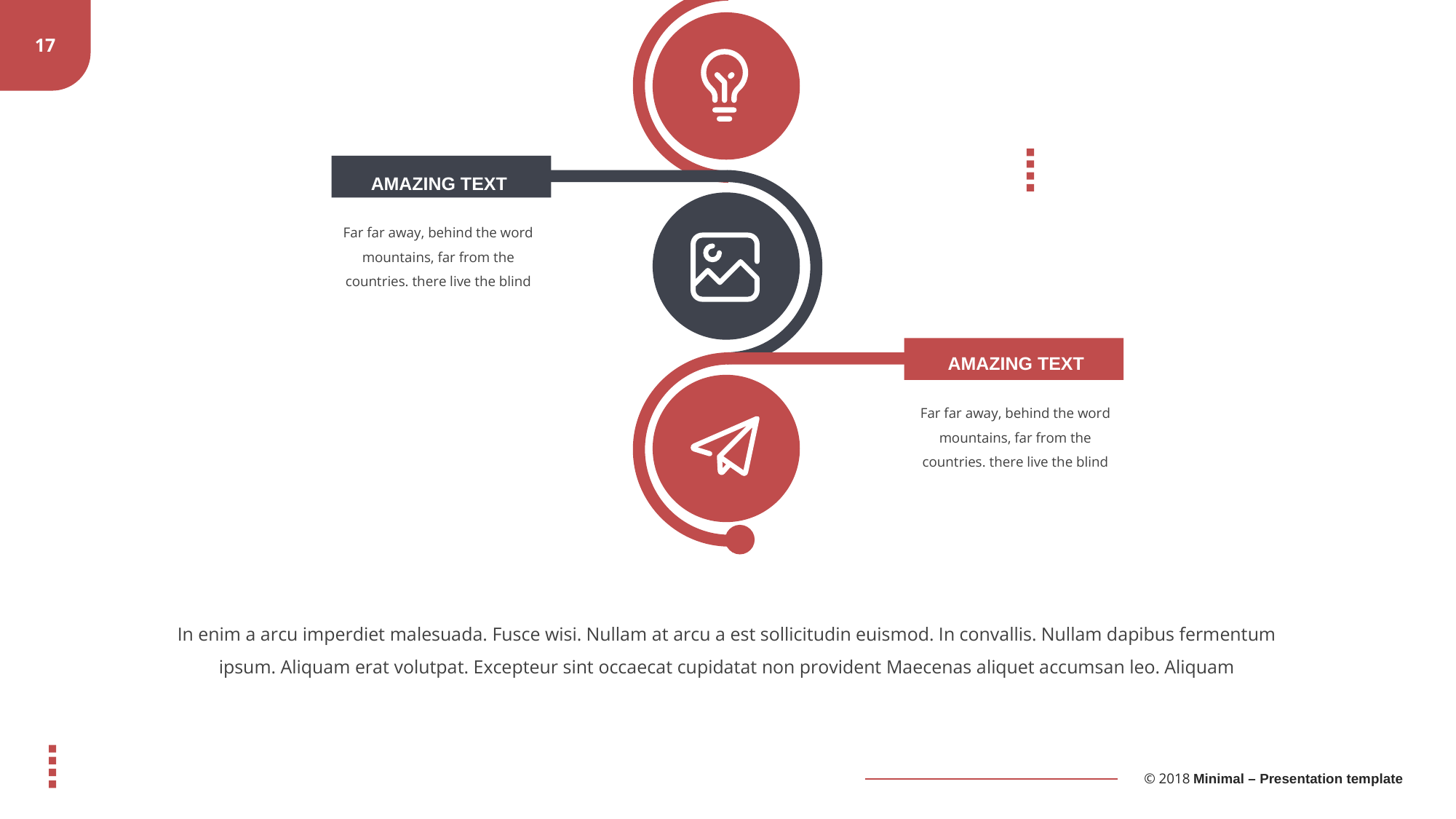

AMAZING TEXT

Far far away, behind the word mountains, far from the countries. there live the blind

AMAZING TEXT

Far far away, behind the word mountains, far from the countries. there live the blind

In enim a arcu imperdiet malesuada. Fusce wisi. Nullam at arcu a est sollicitudin euismod. In convallis. Nullam dapibus fermentum ipsum. Aliquam erat volutpat. Excepteur sint occaecat cupidatat non provident Maecenas aliquet accumsan leo. Aliquam